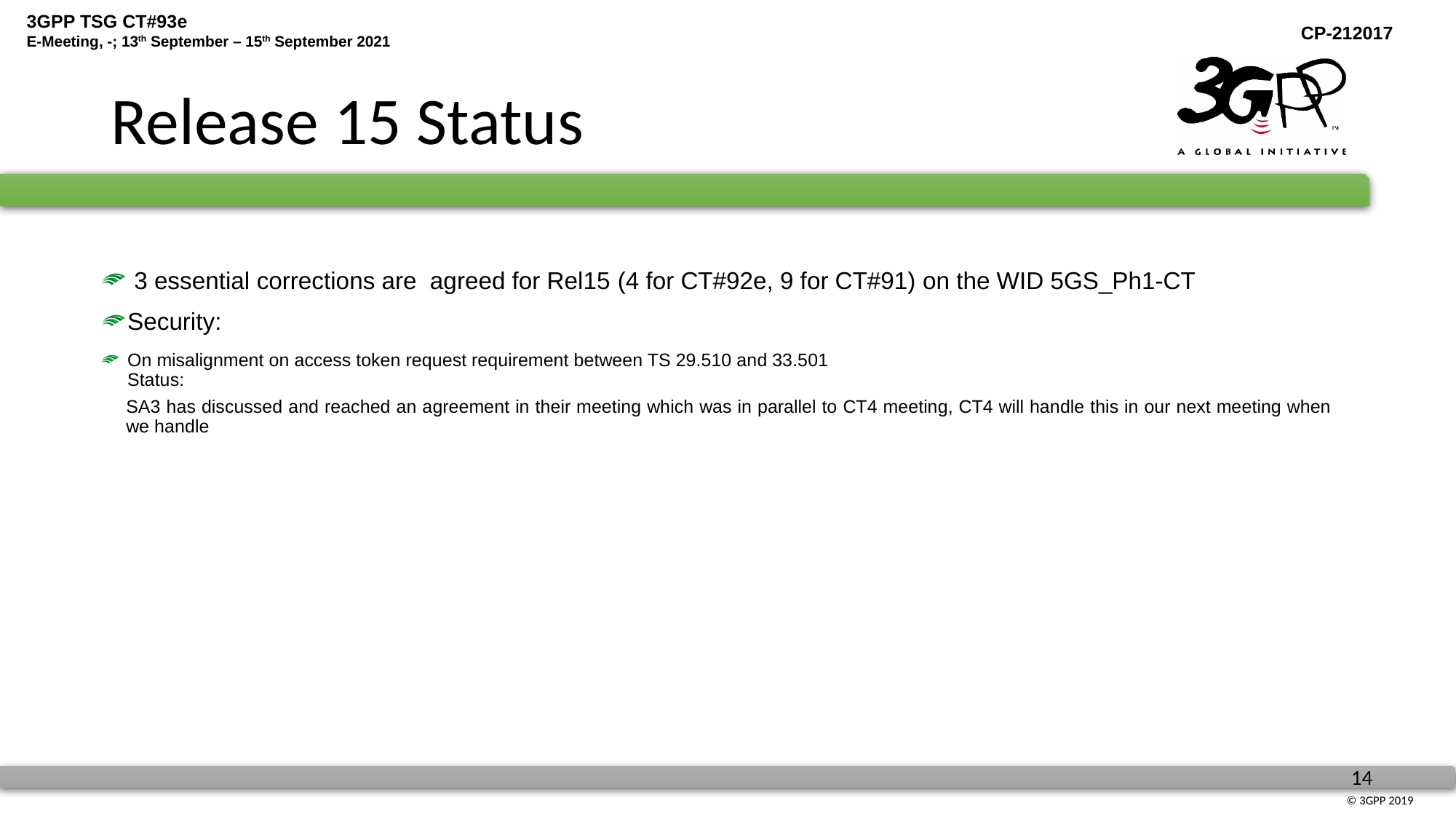

# Release 15 Status
 3 essential corrections are  agreed for Rel15 (4 for CT#92e, 9 for CT#91) on the WID 5GS_Ph1-CT
Security:
On misalignment on access token request requirement between TS 29.510 and 33.501
Status:
SA3 has discussed and reached an agreement in their meeting which was in parallel to CT4 meeting, CT4 will handle this in our next meeting when we handle